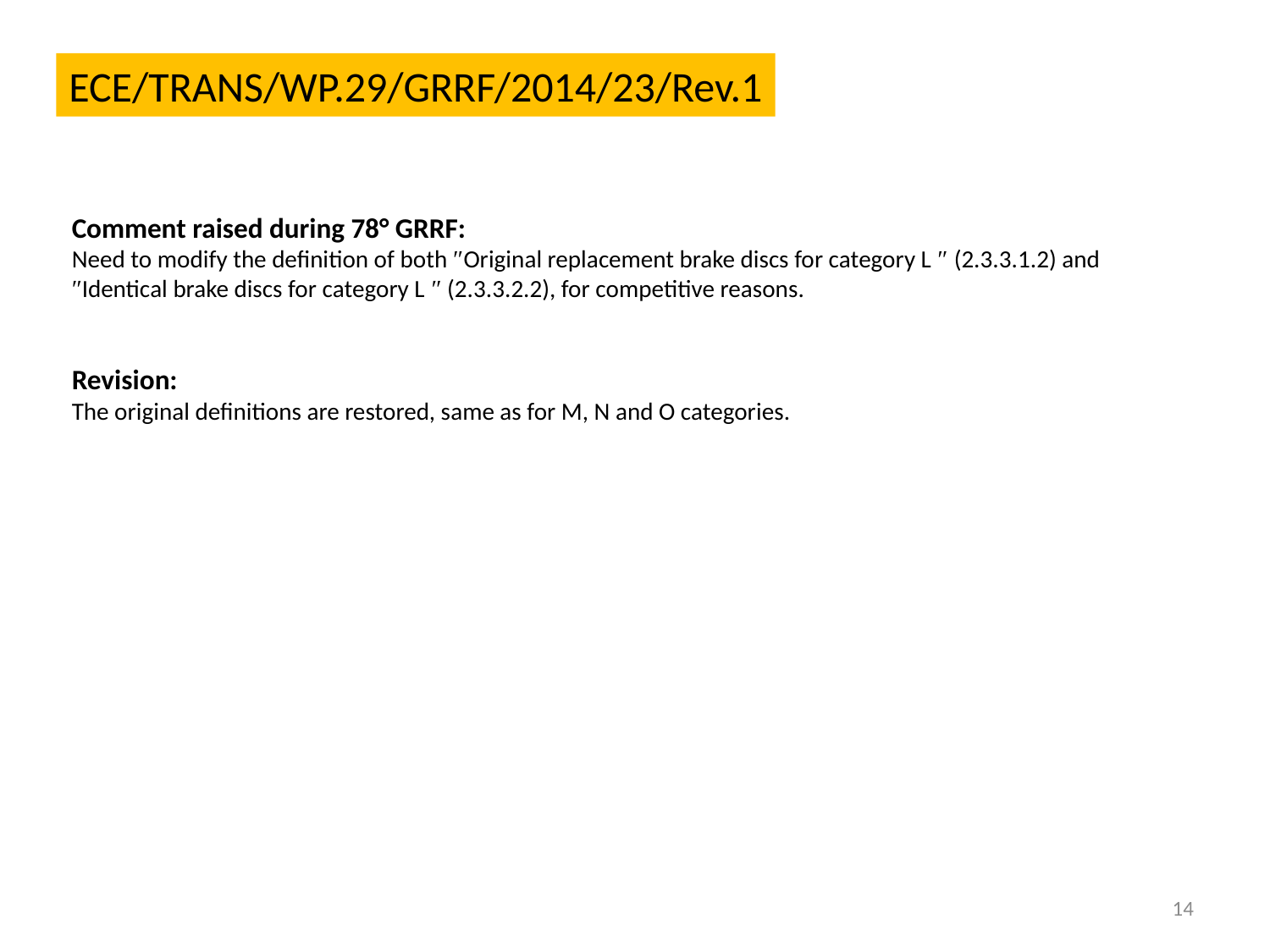

ECE/TRANS/WP.29/GRRF/2014/23/Rev.1
Comment raised during 78° GRRF:
Need to modify the definition of both ″Original replacement brake discs for category L ″ (2.3.3.1.2) and
″Identical brake discs for category L ″ (2.3.3.2.2), for competitive reasons.

Revision:
The original definitions are restored, same as for M, N and O categories.
14